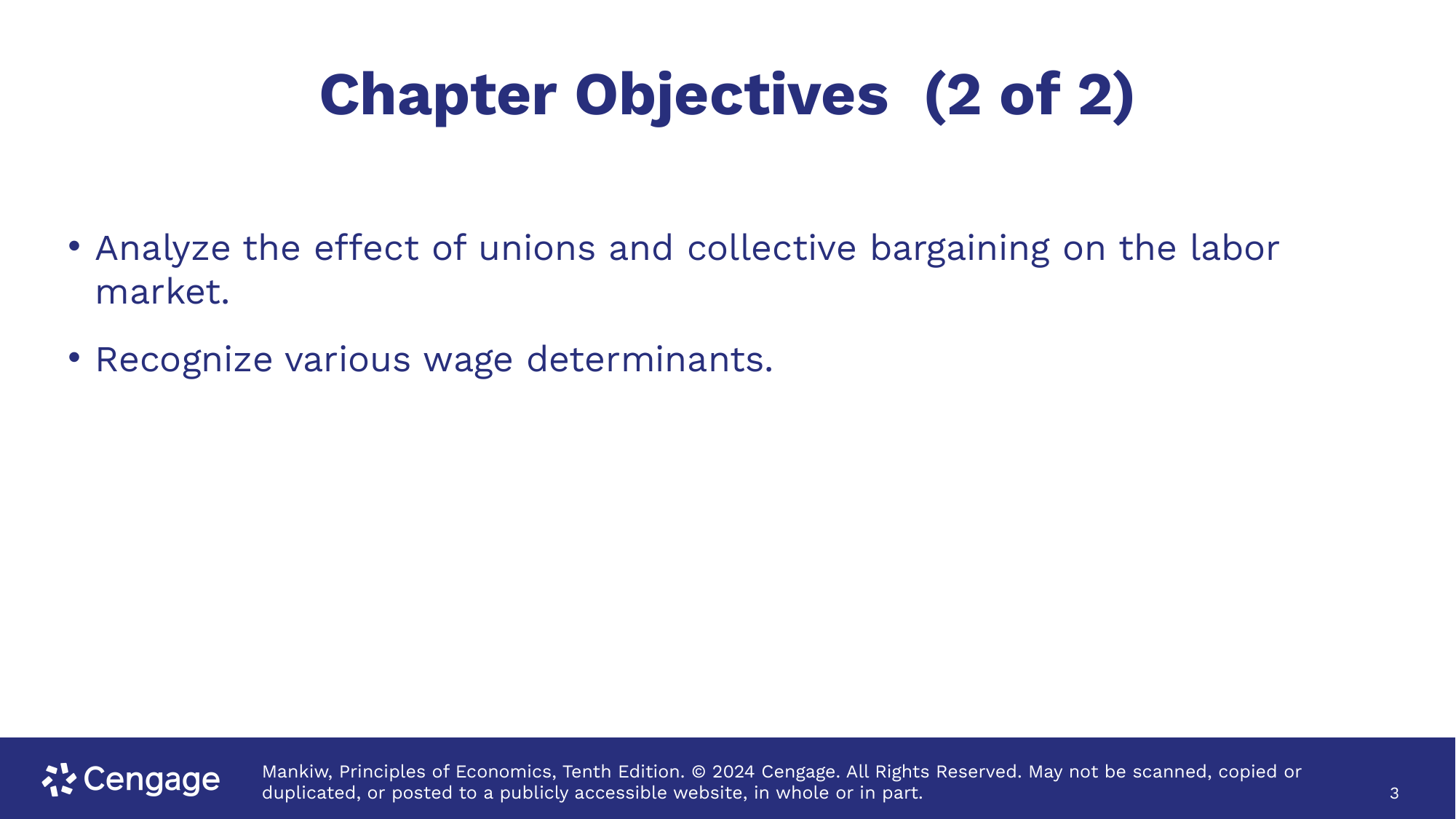

# Chapter Objectives  (2 of 2)
Analyze the effect of unions and collective bargaining on the labor market.
Recognize various wage determinants.